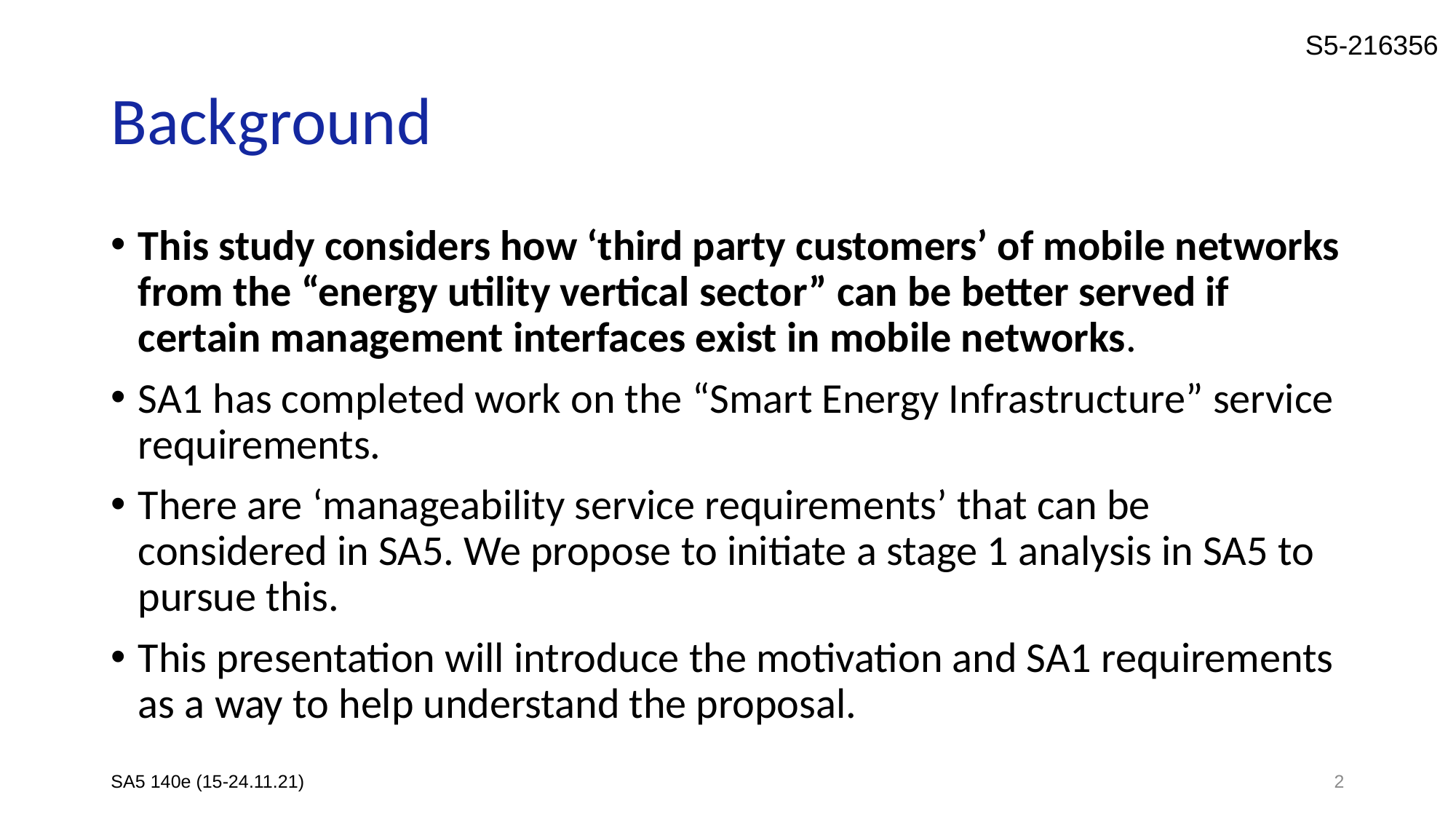

# Background
This study considers how ‘third party customers’ of mobile networks from the “energy utility vertical sector” can be better served if certain management interfaces exist in mobile networks.
SA1 has completed work on the “Smart Energy Infrastructure” service requirements.
There are ‘manageability service requirements’ that can be considered in SA5. We propose to initiate a stage 1 analysis in SA5 to pursue this.
This presentation will introduce the motivation and SA1 requirements as a way to help understand the proposal.
SA5 140e (15-24.11.21)
2